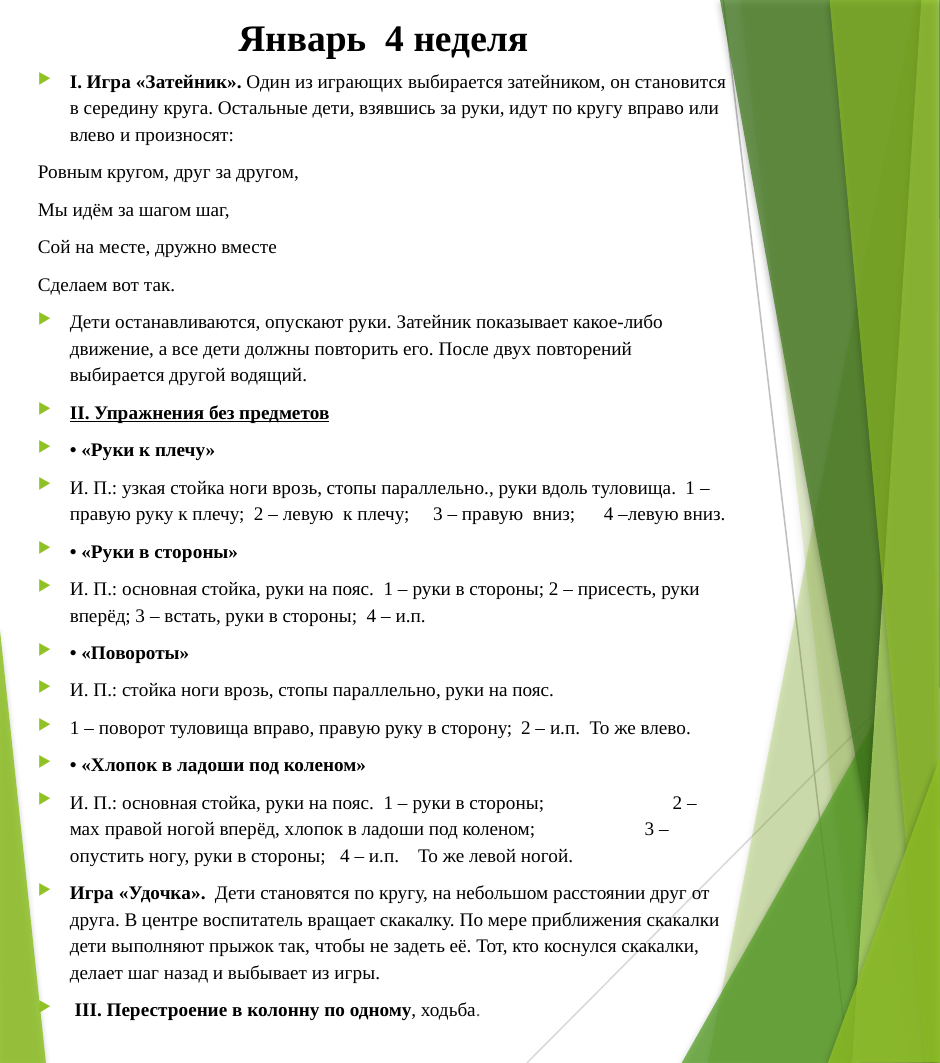

# Январь  4 неделя
I. Игра «Затейник». Один из играющих выбирается затейником, он становится в середину круга. Остальные дети, взявшись за руки, идут по кругу вправо или влево и произносят:
Ровным кругом, друг за другом,
Мы идём за шагом шаг,
Сой на месте, дружно вместе
Сделаем вот так.
Дети останавливаются, опускают руки. Затейник показывает какое-либо движение, а все дети должны повторить его. После двух повторений выбирается другой водящий.
II. Упражнения без предметов
• «Руки к плечу»
И. П.: узкая стойка ноги врозь, стопы параллельно., руки вдоль туловища.  1 – правую руку к плечу;  2 – левую  к плечу;     3 – правую  вниз;      4 –левую вниз.
• «Руки в стороны»
И. П.: основная стойка, руки на пояс.  1 – руки в стороны; 2 – присесть, руки вперёд; 3 – встать, руки в стороны;  4 – и.п.
• «Повороты»
И. П.: стойка ноги врозь, стопы параллельно, руки на пояс.
1 – поворот туловища вправо, правую руку в сторону;  2 – и.п.  То же влево.
• «Хлопок в ладоши под коленом»
И. П.: основная стойка, руки на пояс.  1 – руки в стороны;                           2 – мах правой ногой вперёд, хлопок в ладоши под коленом;                       3 – опустить ногу, руки в стороны;   4 – и.п.    То же левой ногой.
Игра «Удочка».  Дети становятся по кругу, на небольшом расстоянии друг от друга. В центре воспитатель вращает скакалку. По мере приближения скакалки дети выполняют прыжок так, чтобы не задеть её. Тот, кто коснулся скакалки, делает шаг назад и выбывает из игры.
 III. Перестроение в колонну по одному, ходьба.